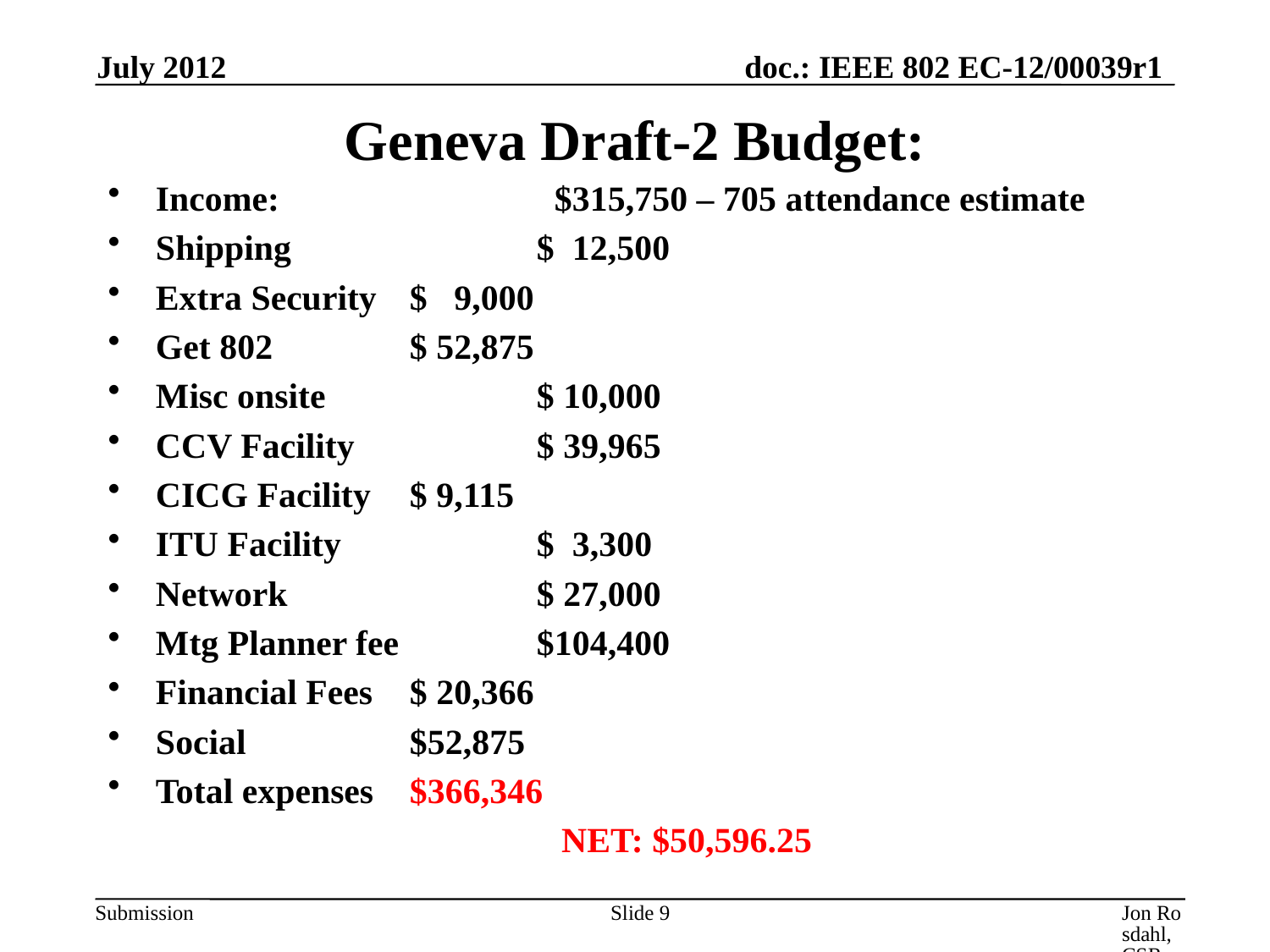

July 2012
# Geneva Draft-2 Budget:
Income:			  $315,750 – 705 attendance estimate
Shipping		$  12,500
Extra Security	$   9,000
Get 802		$ 52,875
Misc onsite		$ 10,000
CCV Facility		$ 39,965
CICG Facility	$ 9,115
ITU Facility		$  3,300
Network		$ 27,000
Mtg Planner fee  	$104,400
Financial Fees	$ 20,366
Social		$52,875
Total expenses	$366,346
                                                   NET: $50,596.25
Slide 9
Jon Rosdahl, CSR